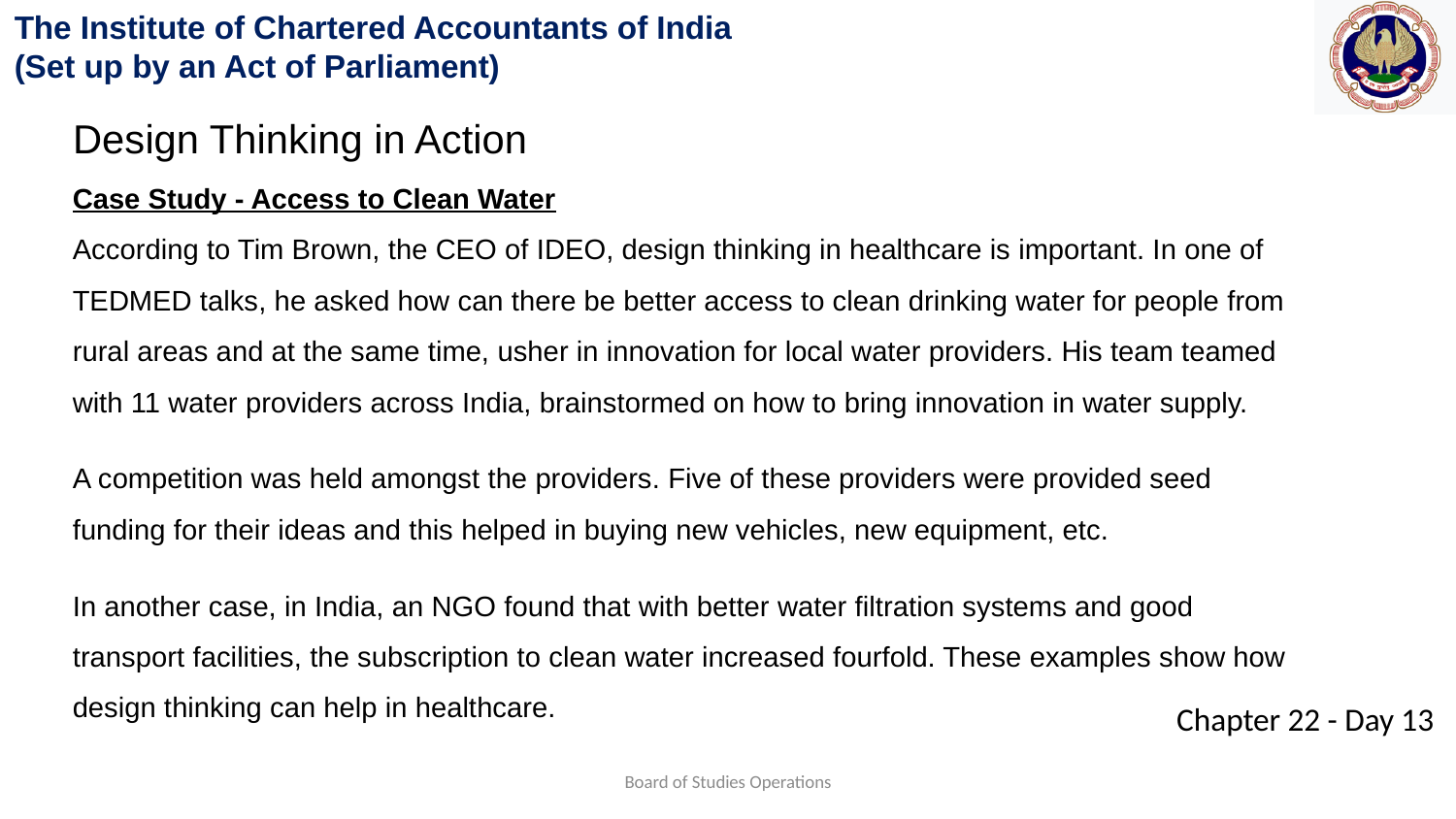

Design Thinking in Action
Case Study - Access to Clean Water
According to Tim Brown, the CEO of IDEO, design thinking in healthcare is important. In one of TEDMED talks, he asked how can there be better access to clean drinking water for people from rural areas and at the same time, usher in innovation for local water providers. His team teamed with 11 water providers across India, brainstormed on how to bring innovation in water supply.

A competition was held amongst the providers. Five of these providers were provided seed funding for their ideas and this helped in buying new vehicles, new equipment, etc.

In another case, in India, an NGO found that with better water filtration systems and good transport facilities, the subscription to clean water increased fourfold. These examples show how design thinking can help in healthcare.
Board of Studies Operations